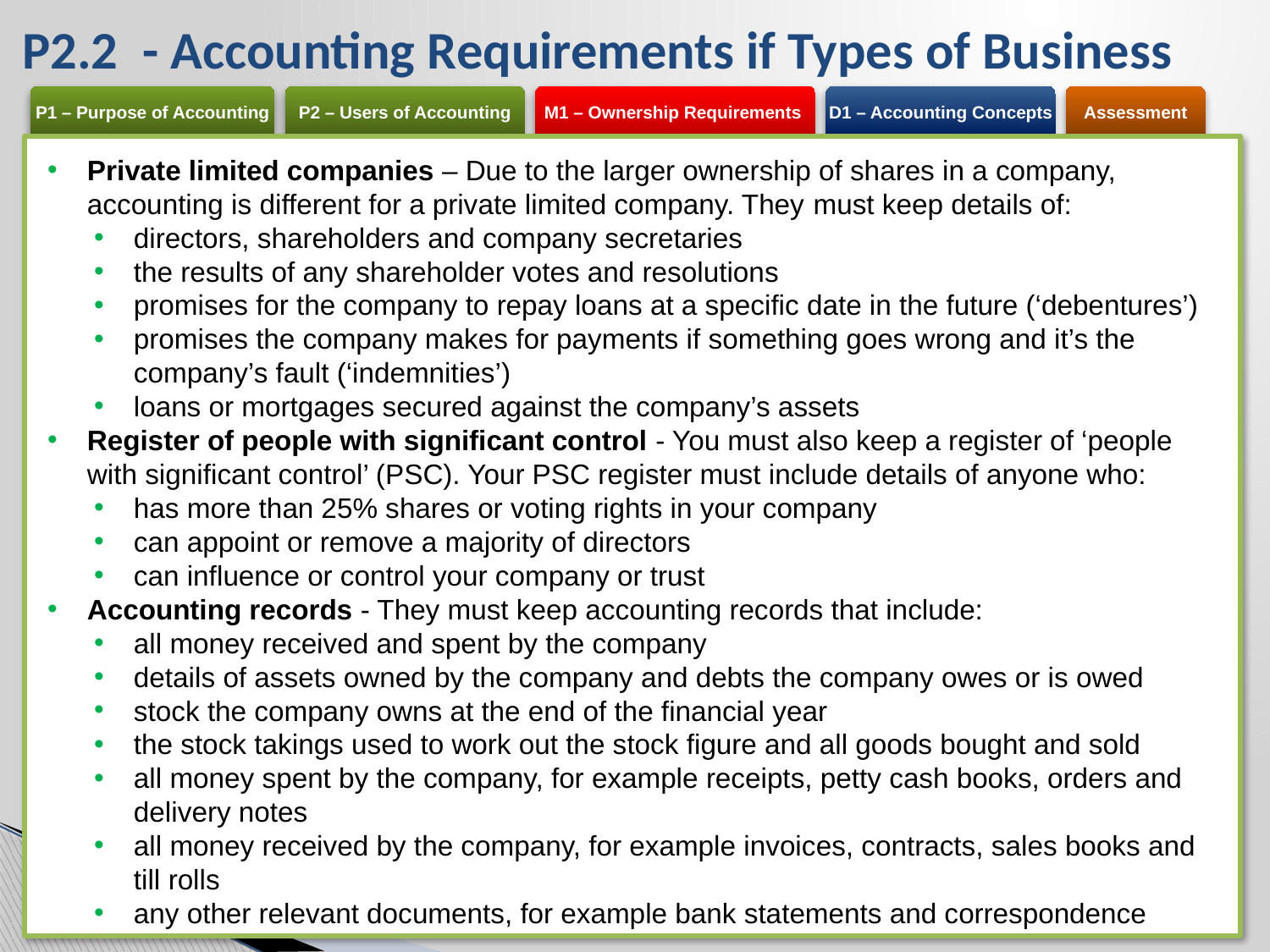

# P2.2  - Accounting Requirements if Types of Business
Private limited companies – Due to the larger ownership of shares in a company, accounting is different for a private limited company. They must keep details of:
directors, shareholders and company secretaries
the results of any shareholder votes and resolutions
promises for the company to repay loans at a specific date in the future (‘debentures’)
promises the company makes for payments if something goes wrong and it’s the company’s fault (‘indemnities’)
loans or mortgages secured against the company’s assets
Register of people with significant control - You must also keep a register of ‘people with significant control’ (PSC). Your PSC register must include details of anyone who:
has more than 25% shares or voting rights in your company
can appoint or remove a majority of directors
can influence or control your company or trust
Accounting records - They must keep accounting records that include:
all money received and spent by the company
details of assets owned by the company and debts the company owes or is owed
stock the company owns at the end of the financial year
the stock takings used to work out the stock figure and all goods bought and sold
all money spent by the company, for example receipts, petty cash books, orders and delivery notes
all money received by the company, for example invoices, contracts, sales books and till rolls
any other relevant documents, for example bank statements and correspondence